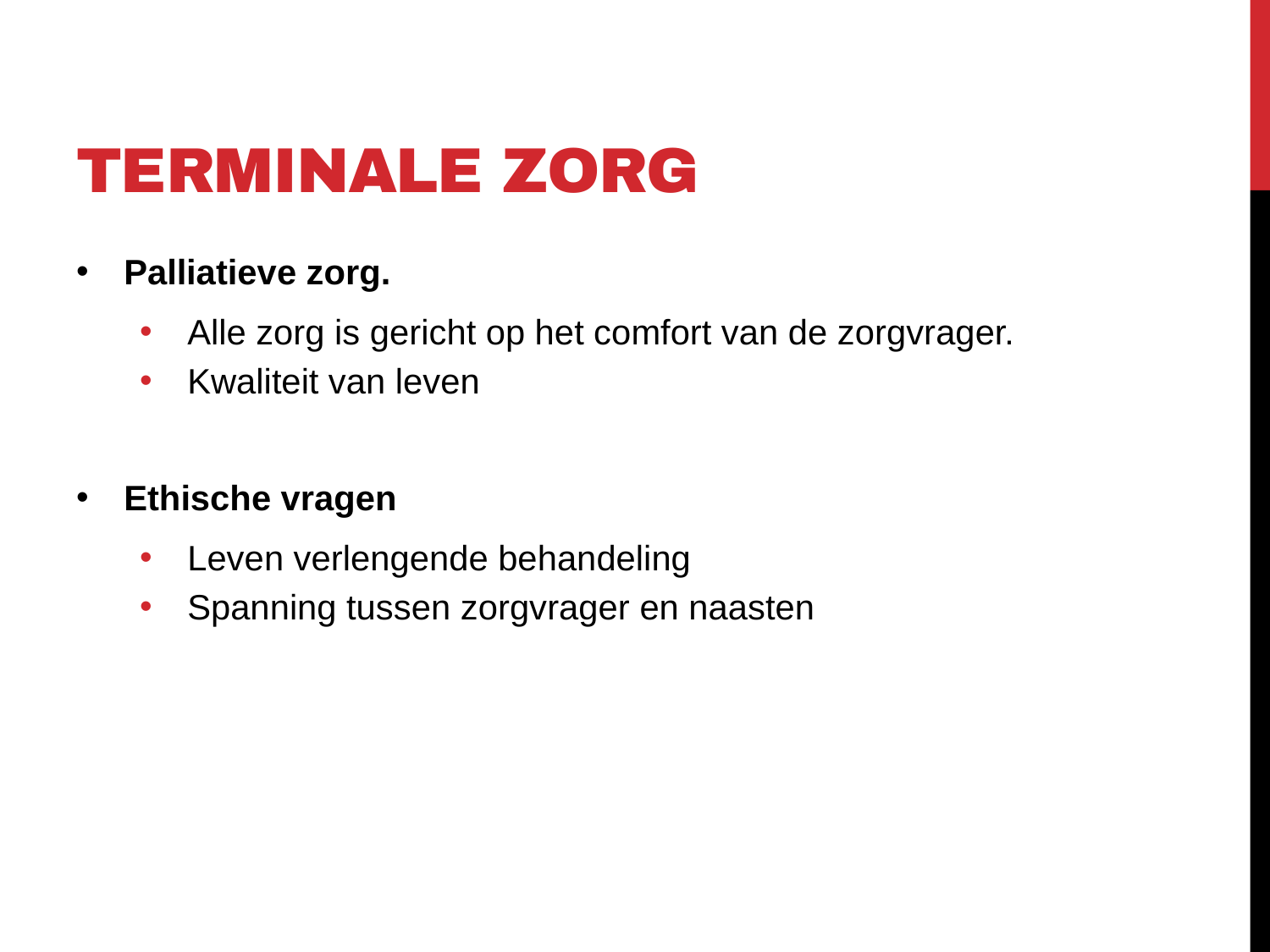

# Terminale zorg
Palliatieve zorg.
Alle zorg is gericht op het comfort van de zorgvrager.
Kwaliteit van leven

Ethische vragen
Leven verlengende behandeling
Spanning tussen zorgvrager en naasten